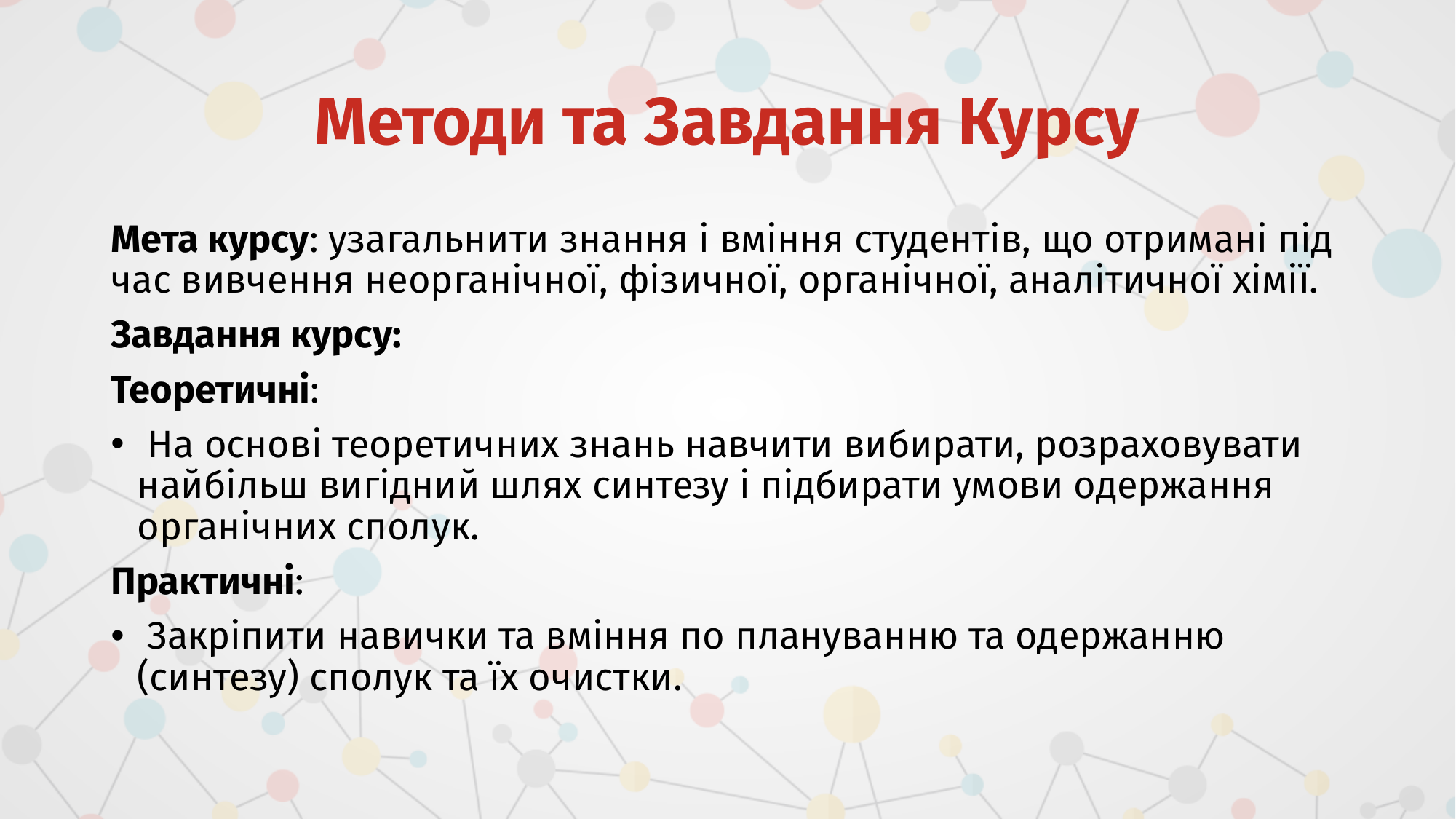

# Методи та Завдання Курсу
Мета курсу: узагальнити знання і вміння студентів, що отримані під час вивчення неорганічної, фізичної, органічної, аналітичної хімії.
Завдання курсу:
Теоретичні:
 На основі теоретичних знань навчити вибирати, розраховувати найбільш вигідний шлях синтезу і підбирати умови одержання органічних сполук.
Практичні:
 Закріпити навички та вміння по плануванню та одержанню (синтезу) сполук та їх очистки.